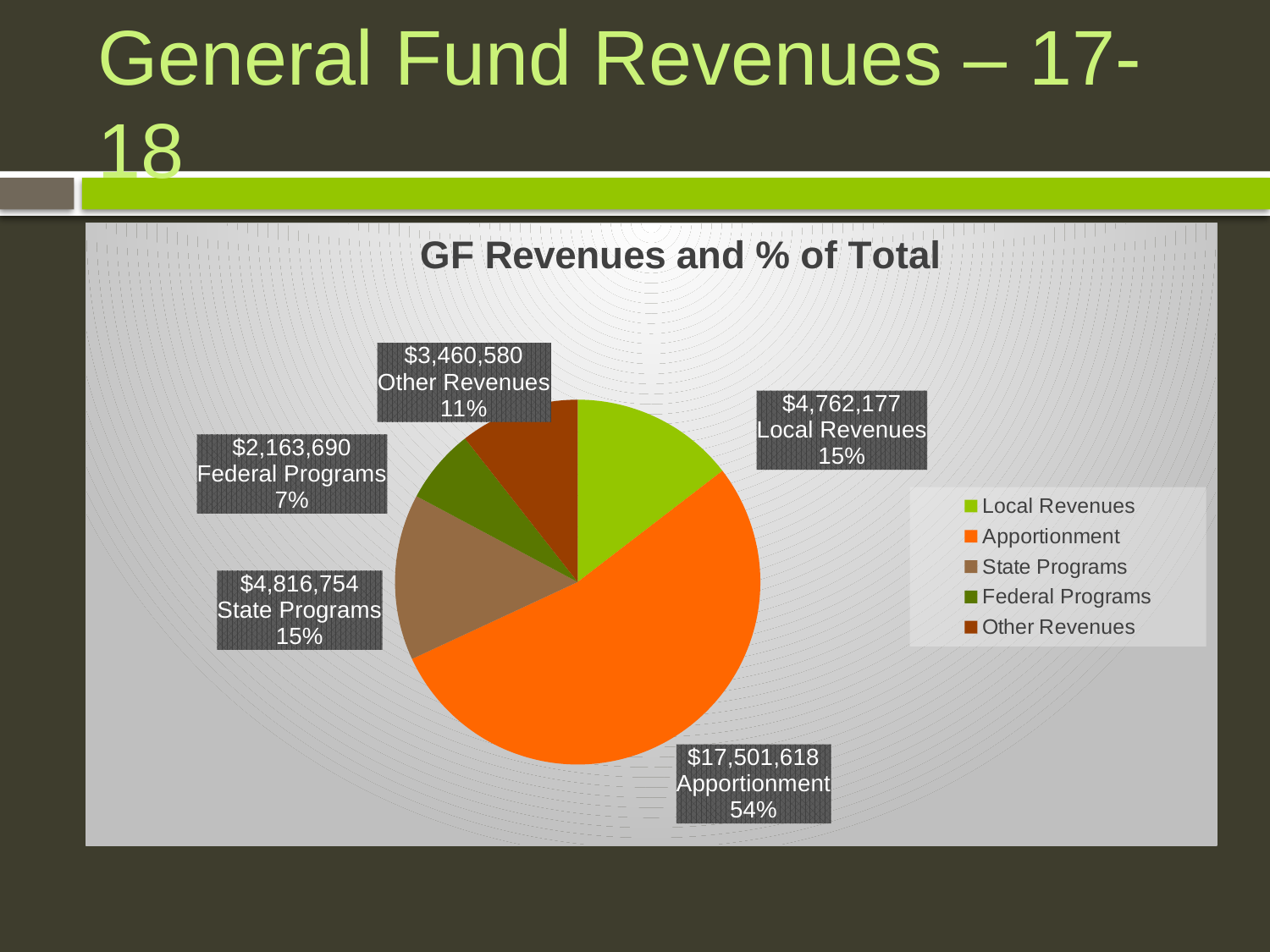

# General Fund Revenues – 17-18

### Chart: GF Revenues and % of Total

| Category |  |  |
|---|---|---|
| Local Revenues | 4762177.0 | 0.1456108654813225 |
| Apportionment | 17501618.0 | 0.5351388124178275 |
| State Programs | 4816754.0 | 0.1472796409605569 |
| Federal Programs | 2163690.0 | 0.06615814018111521 |
| Other Revenues | 3460580.0 | 0.10581254095917791 |